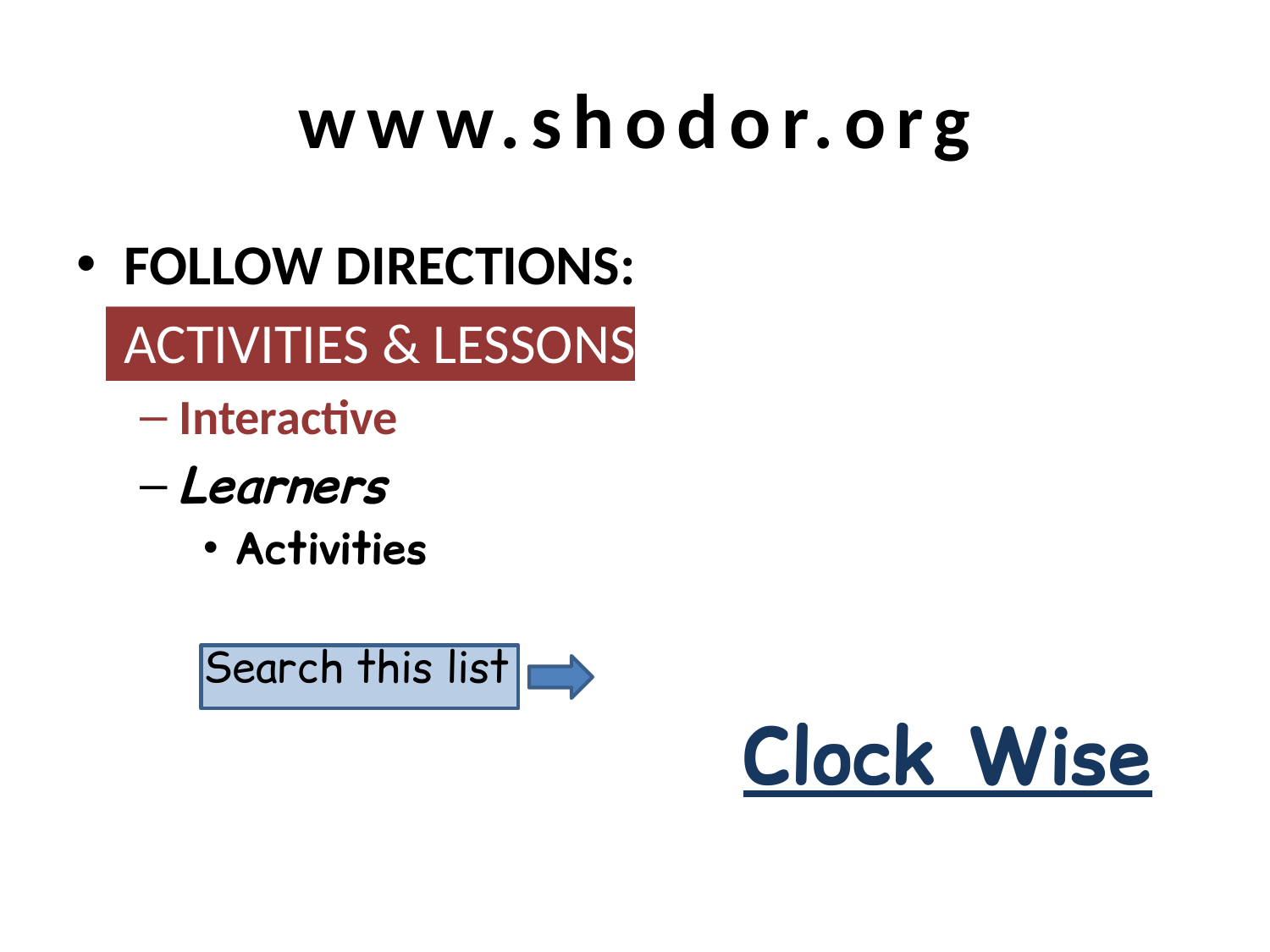

# www.shodor.org
FOLLOW DIRECTIONS:
ACTIVITIES & LESSONS
Interactive
Learners
Activities

Search this list
					Clock Wise